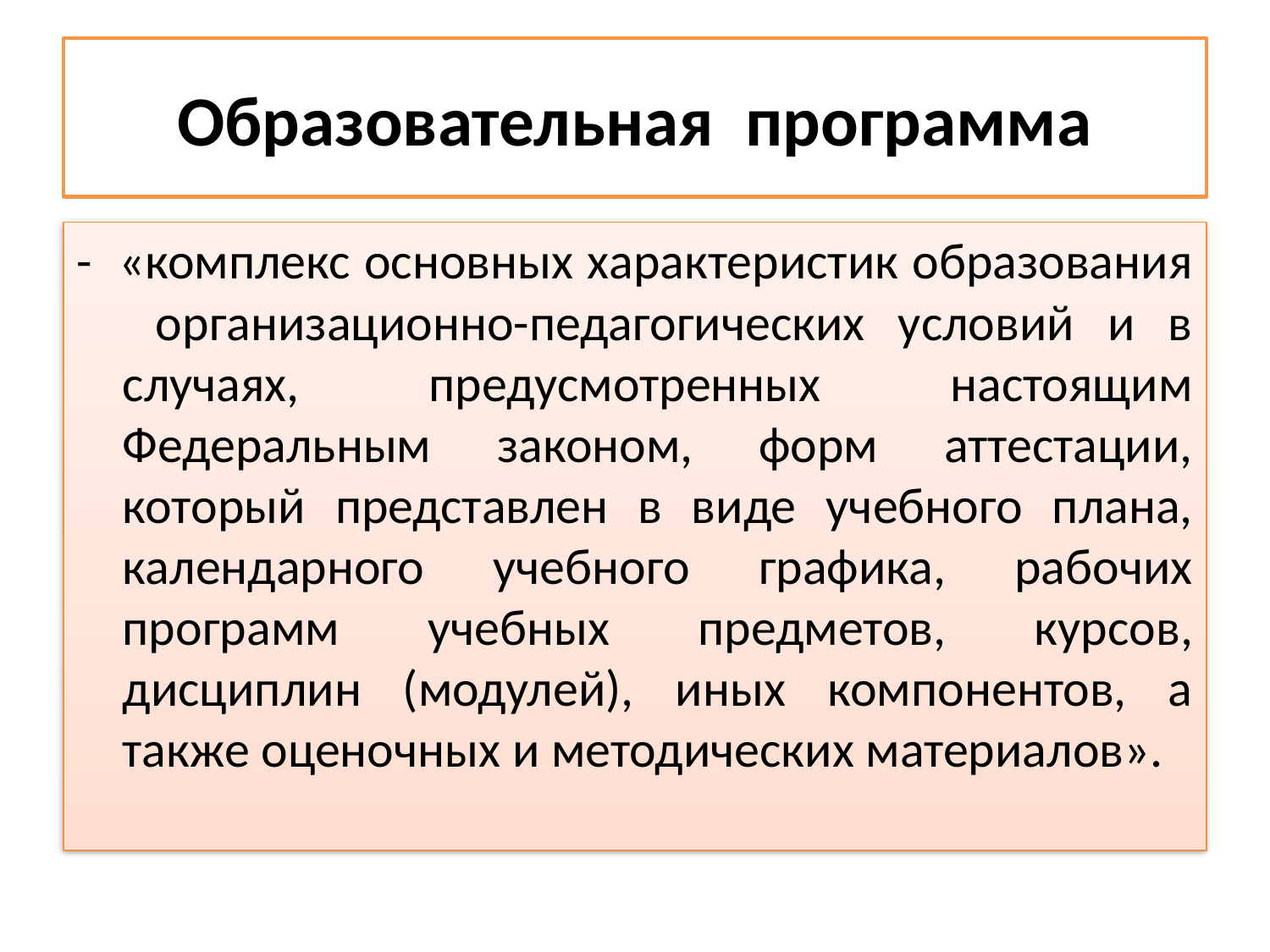

# Образовательная  программа
-  «комплекс основных характеристик образования  организационно-педагогических условий и в случаях, предусмотренных настоящим Федеральным законом, форм аттестации, который представлен в виде учебного плана, календарного учебного графика, рабочих программ учебных предметов, курсов, дисциплин (модулей), иных компонентов, а также оценочных и методических материалов».